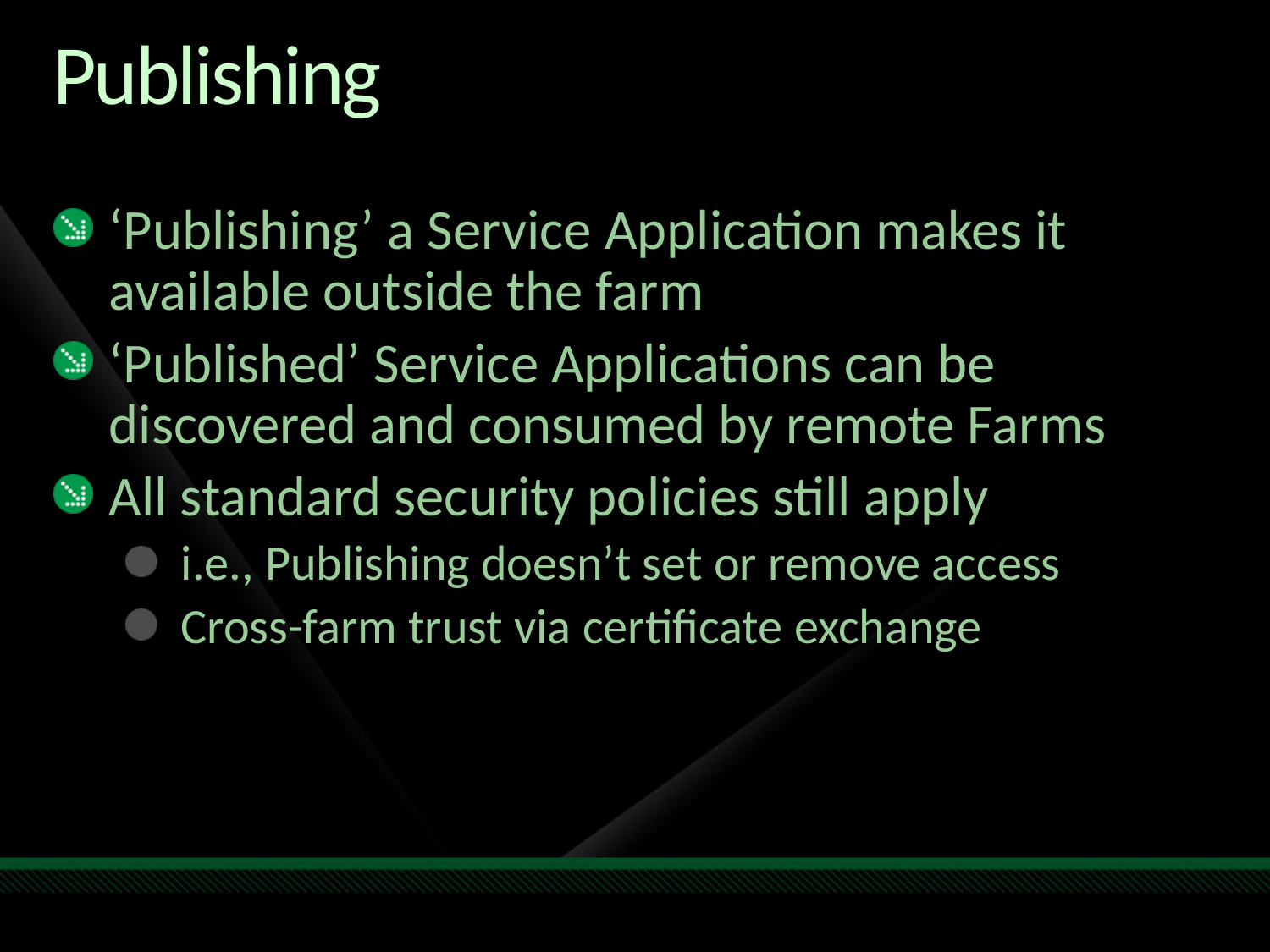

# Publishing
‘Publishing’ a Service Application makes it available outside the farm
‘Published’ Service Applications can be discovered and consumed by remote Farms
All standard security policies still apply
i.e., Publishing doesn’t set or remove access
Cross-farm trust via certificate exchange